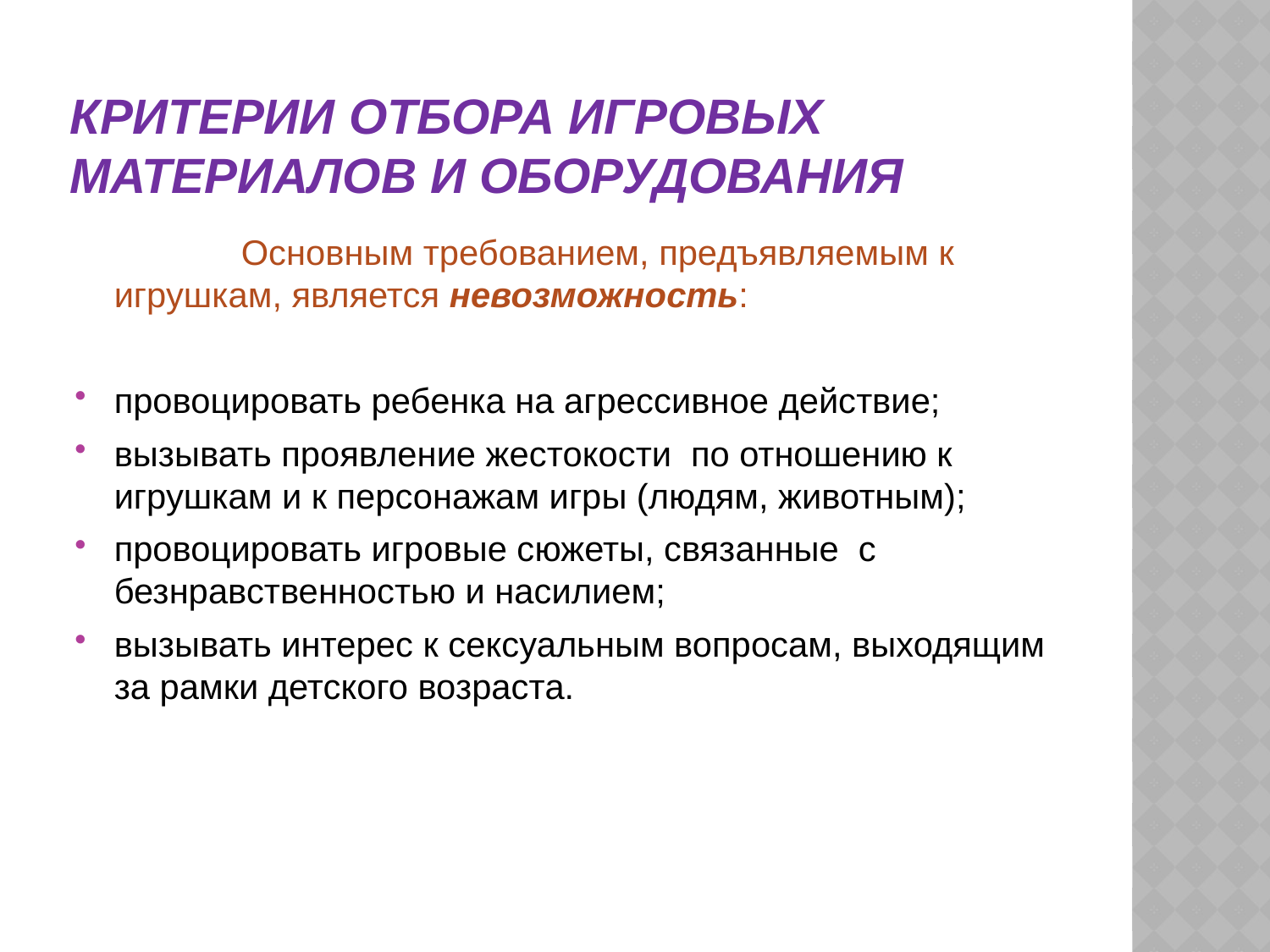

# Критерии отбора игровых материалов и оборудования
		Основным требованием, предъявляемым к игрушкам, является невозможность:

провоцировать ребенка на агрессивное действие;
вызывать проявление жестокости  по отношению к игрушкам и к персонажам игры (людям, животным);
провоцировать игровые сюжеты, связанные  с безнравственностью и насилием;
вызывать интерес к сексуальным вопросам, выходящим за рамки детского возраста.